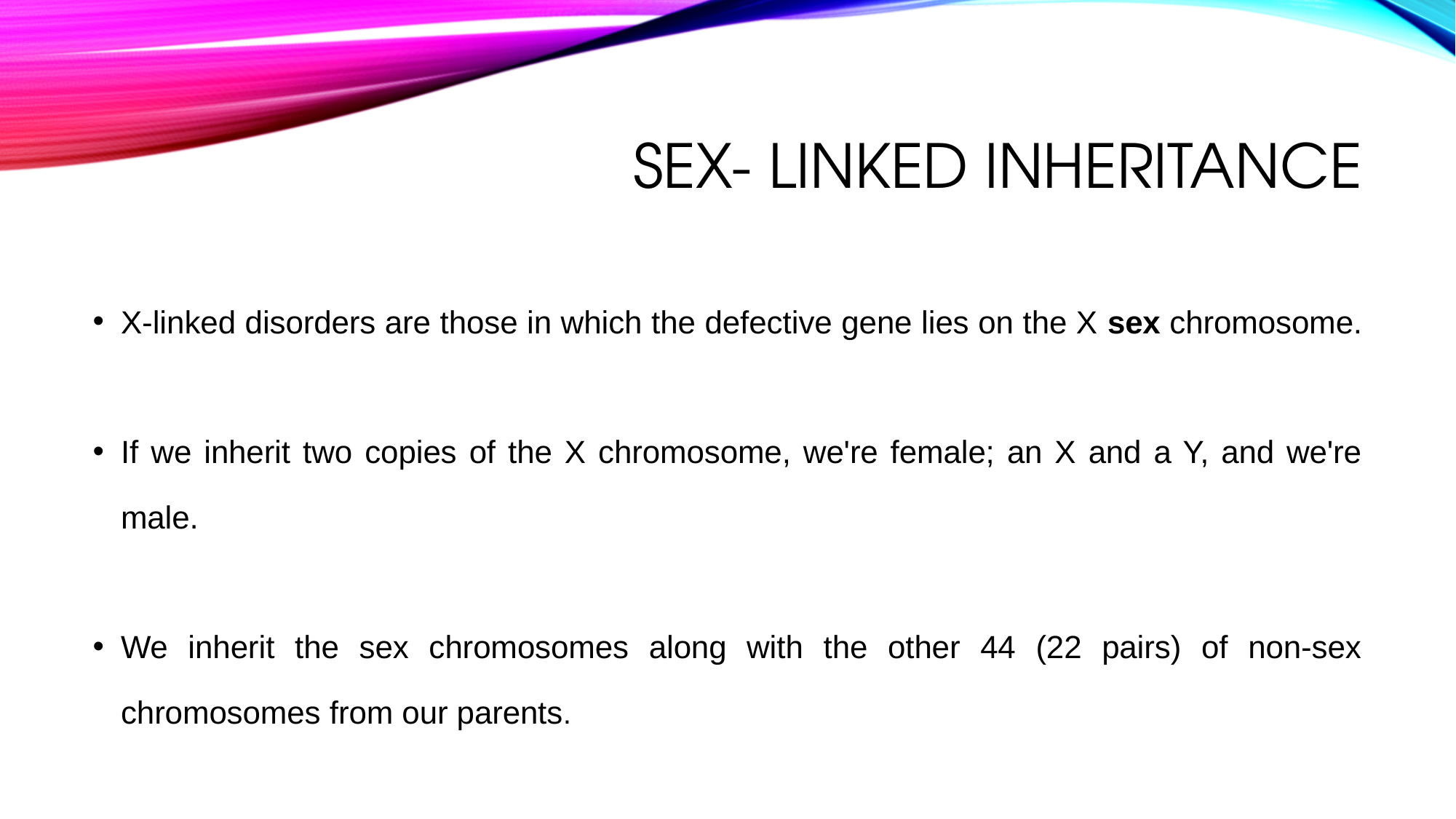

# SeX- linked inheritance

X-linked disorders are those in which the defective gene lies on the X sex chromosome.

If we inherit two copies of the X chromosome, we're female; an X and a Y, and we're male.

We inherit the sex chromosomes along with the other 44 (22 pairs) of non-sex chromosomes from our parents.